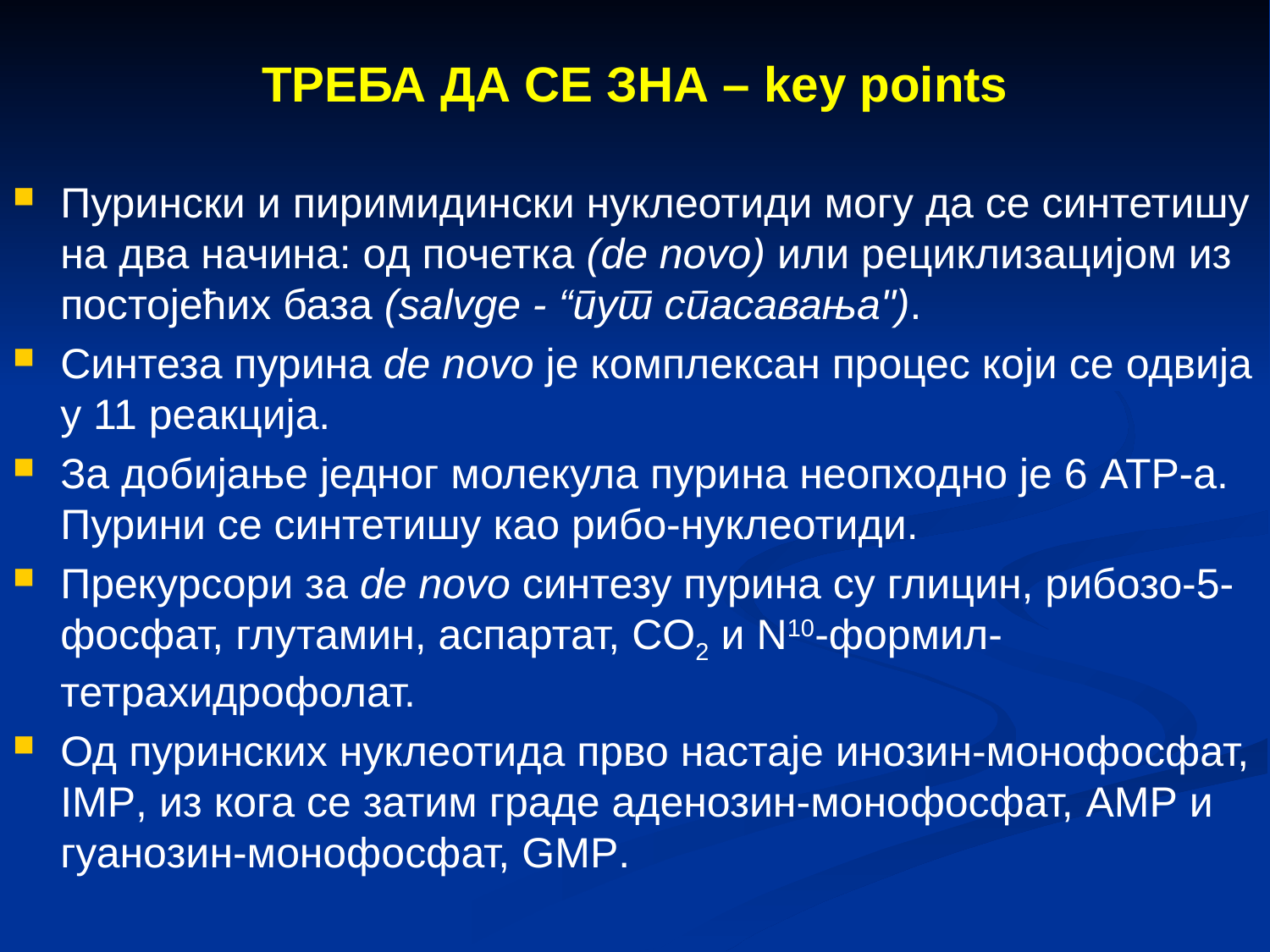

# ТРЕБА ДА СЕ ЗНА – key points
Пурински и пиримидински нуклеотиди могу да се синтетишу на два начина: од почетка (de novo) или рециклизацијом из постојећих база (salvge - “пут спасавања").
Синтеза пурина de novo је комплексан процес који се одвија у 11 реакција.
За добијање једног молекула пурина неопходно је 6 ATP-а. Пурини се синтетишу као рибо-нуклеотиди.
Прекурсори за de novo синтезу пурина су глицин, рибозо-5-фосфат, глутамин, аспартат, CO2 и N10-формил-тетрахидрофолат.
Од пуринских нуклеотида прво настаје инозин-монофосфат, IMP, из кога се затим граде аденозин-монофосфат, AMP и гуанозин-монофосфат, GMP.